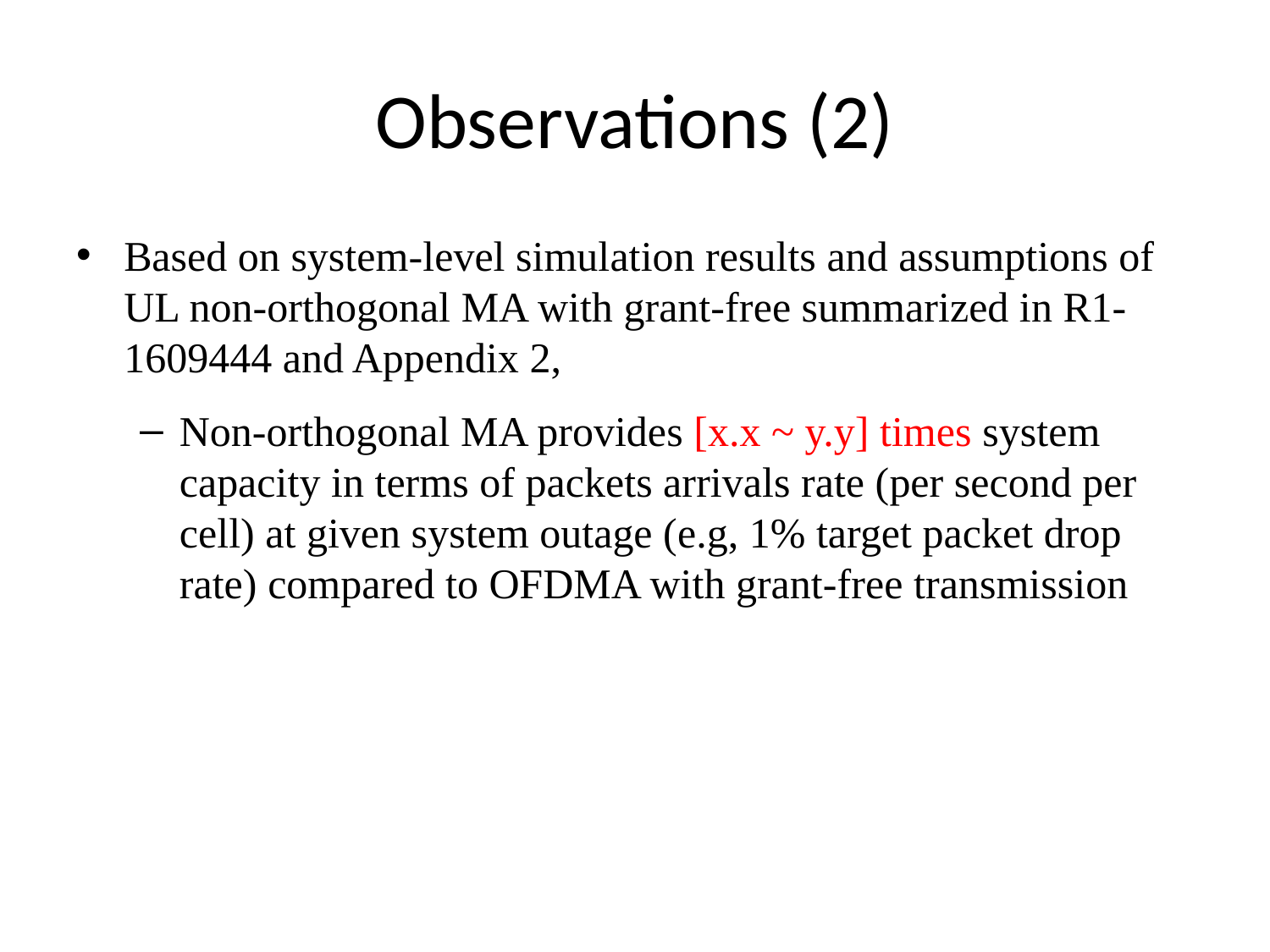

# Observations (2)
Based on system-level simulation results and assumptions of UL non-orthogonal MA with grant-free summarized in R1-1609444 and Appendix 2,
Non-orthogonal MA provides [x.x ~ y.y] times system capacity in terms of packets arrivals rate (per second per cell) at given system outage (e.g, 1% target packet drop rate) compared to OFDMA with grant-free transmission